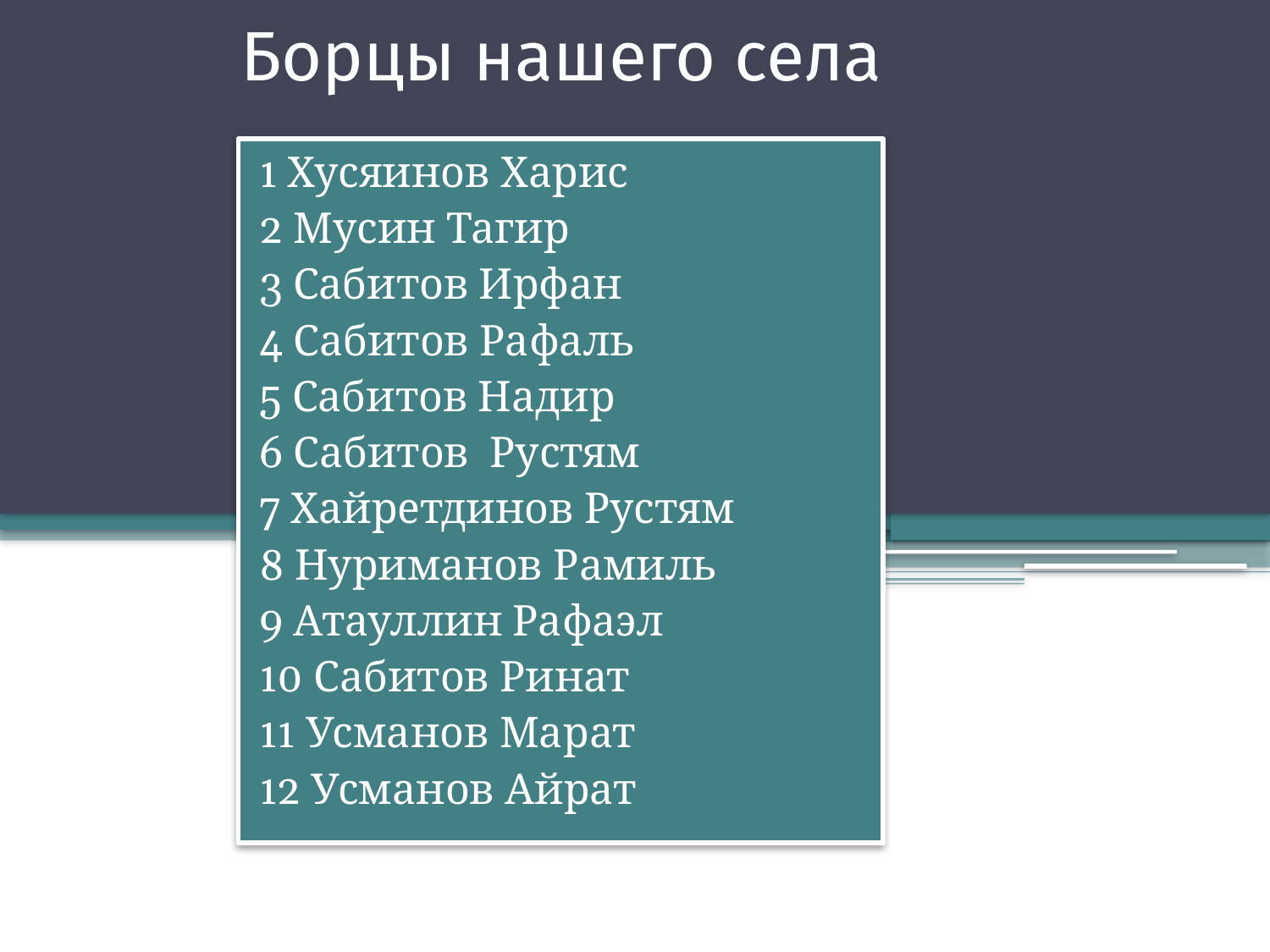

# Борцы нашего села
1 Хусяинов Харис
2 Мусин Тагир
3 Сабитов Ирфан
4 Сабитов Рафаль
5 Сабитов Надир
6 Сабитов  Рустям
7 Хайретдинов Рустям
8 Нуриманов Рамиль
9 Атауллин Рафаэл
10 Сабитов Ринат
11 Усманов Марат
12 Усманов Айрат